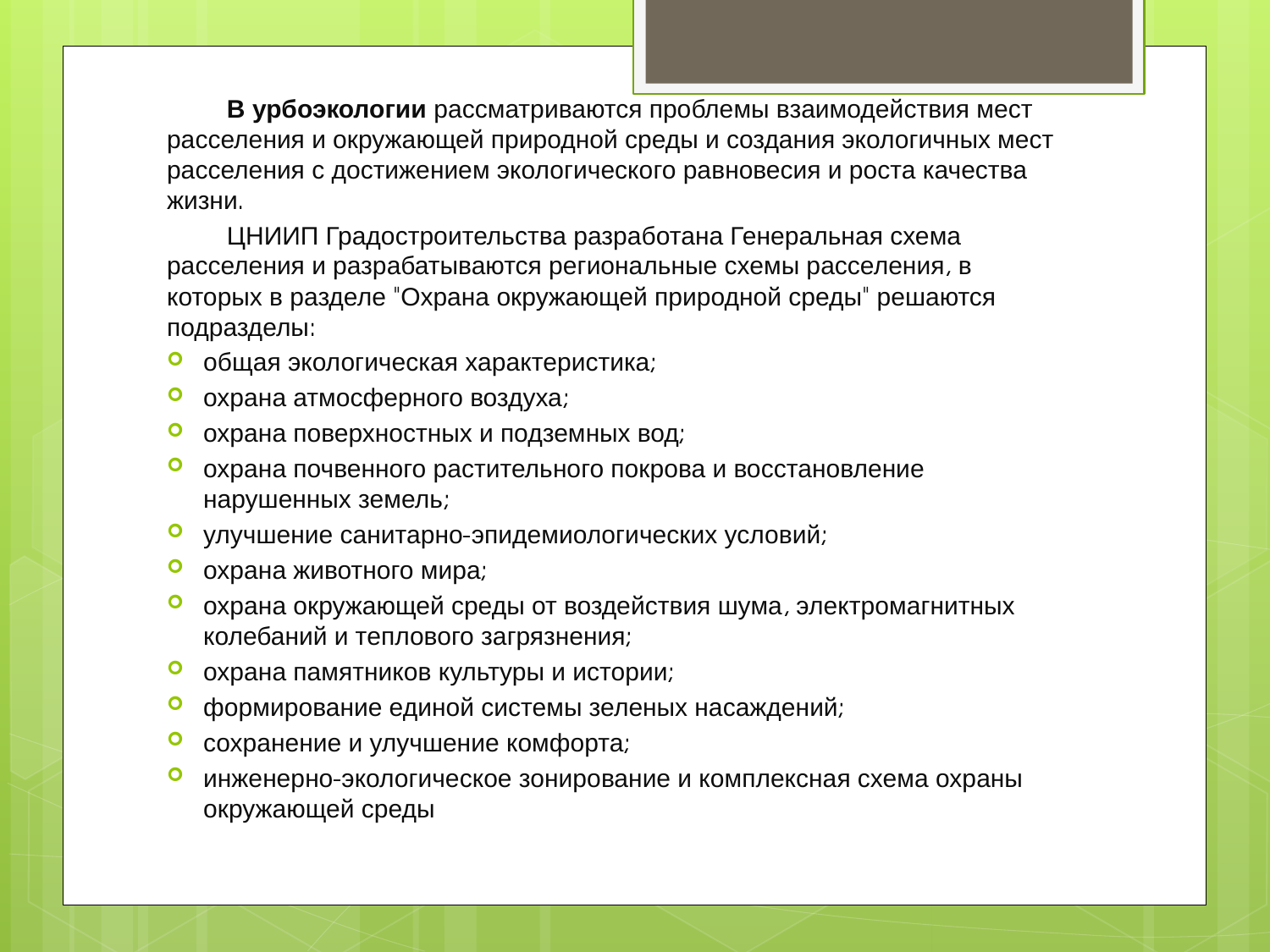

В урбоэкологии рассматриваются проблемы взаимодействия мест расселения и окружающей природной среды и создания экологичных мест расселения с достижением экологического равновесия и роста качества жизни.
ЦНИИП Градостроительства разработана Генеральная схема расселения и разрабатываются региональные схемы расселения, в которых в разделе "Охрана окружающей природной среды" решаются подразделы:
общая экологическая характеристика;
охрана атмосферного воздуха;
охрана поверхностных и подземных вод;
охрана почвенного растительного покрова и восстановление нарушенных земель;
улучшение санитарно-эпидемиологических условий;
охрана животного мира;
охрана окружающей среды от воздействия шума, электромагнитных колебаний и теплового загрязнения;
охрана памятников культуры и истории;
формирование единой системы зеленых насаждений;
сохранение и улучшение комфорта;
инженерно-экологическое зонирование и комплексная схема охраны окружающей среды